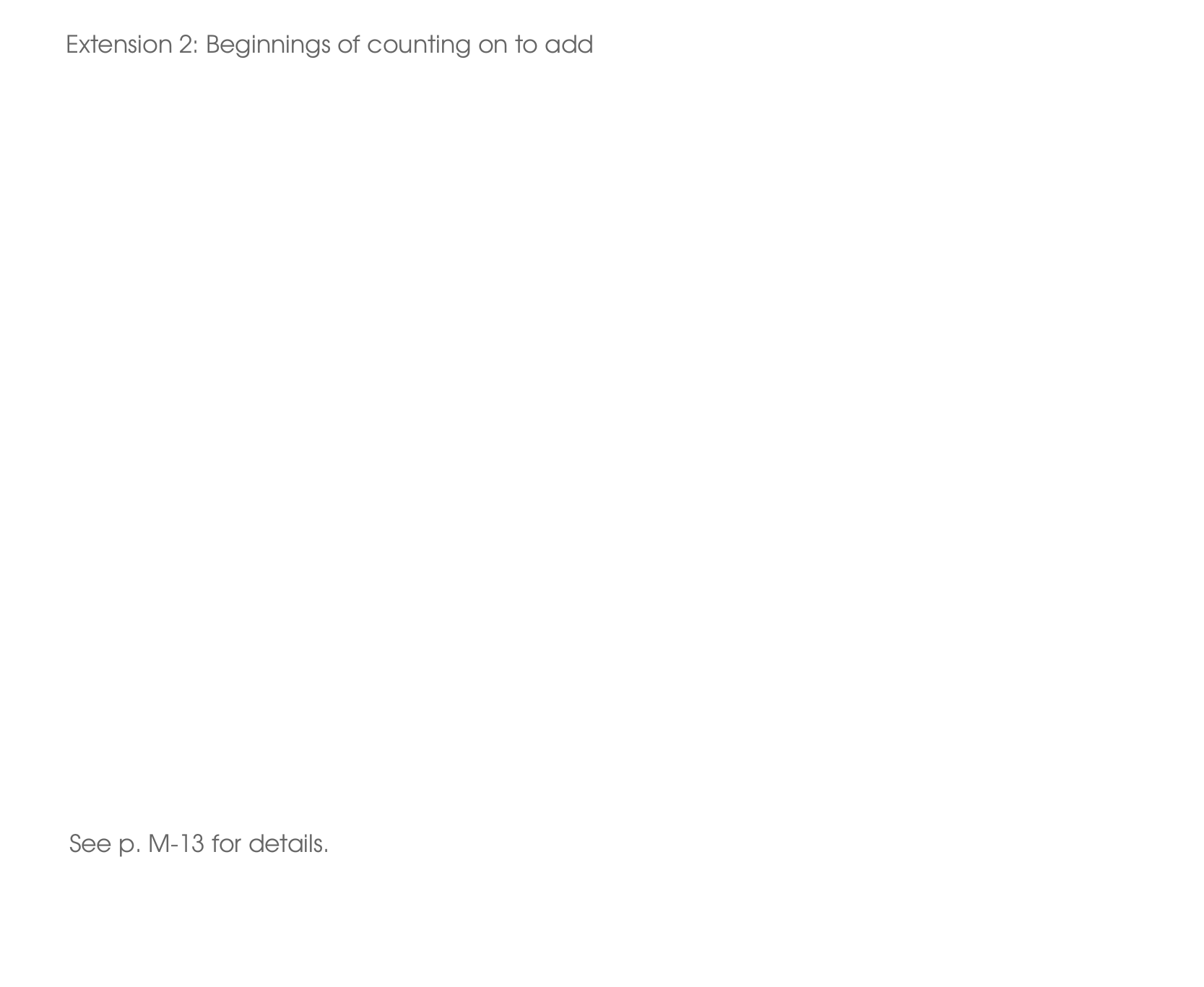

Extension 2: Beginnings of counting on to add
See p. M-13 for details.